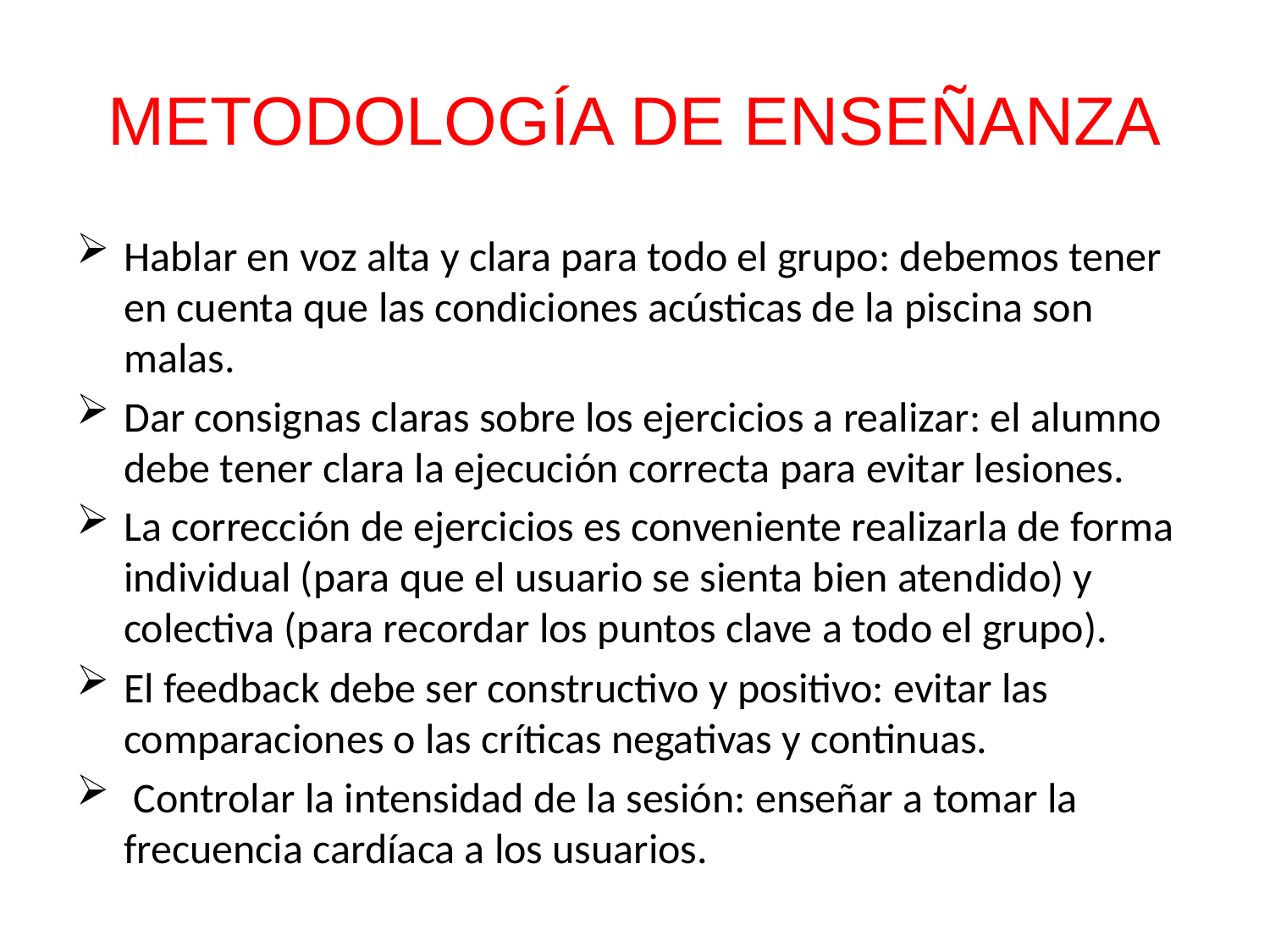

# METODOLOGÍA DE ENSEÑANZA
Hablar en voz alta y clara para todo el grupo: debemos tener en cuenta que las condiciones acústicas de la piscina son malas.
Dar consignas claras sobre los ejercicios a realizar: el alumno debe tener clara la ejecución correcta para evitar lesiones.
La corrección de ejercicios es conveniente realizarla de forma individual (para que el usuario se sienta bien atendido) y colectiva (para recordar los puntos clave a todo el grupo).
El feedback debe ser constructivo y positivo: evitar las comparaciones o las críticas negativas y continuas.
 Controlar la intensidad de la sesión: enseñar a tomar la frecuencia cardíaca a los usuarios.